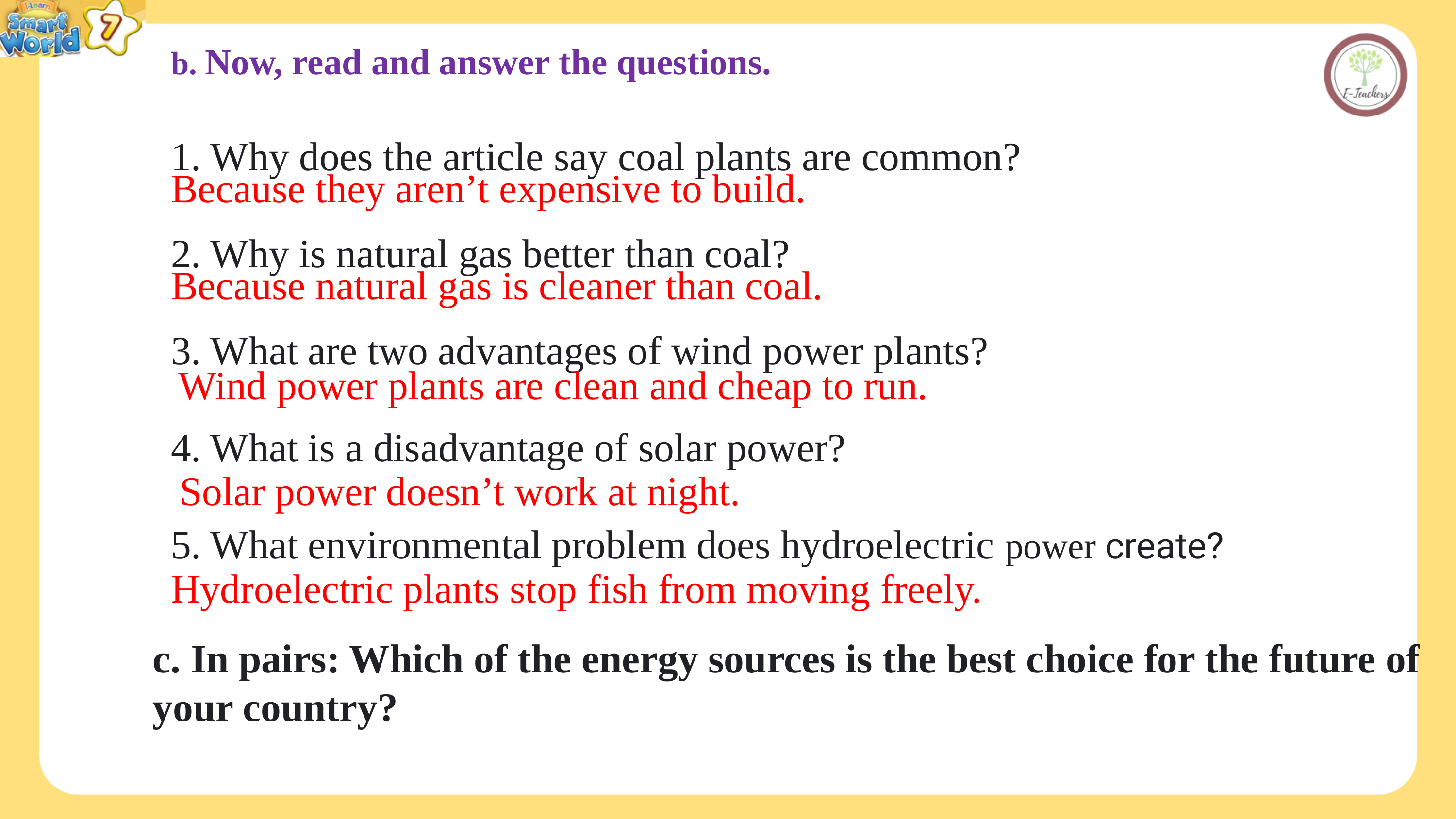

b. Now, read and answer the questions.
1. Why does the article say coal plants are common?
2. Why is natural gas better than coal?
3. What are two advantages of wind power plants?
4. What is a disadvantage of solar power?
5. What environmental problem does hydroelectric power create?
Because they aren’t expensive to build.
Because natural gas is cleaner than coal.
Wind power plants are clean and cheap to run.
Solar power doesn’t work at night.
Hydroelectric plants stop fish from moving freely.
c. In pairs: Which of the energy sources is the best choice for the future of your country?